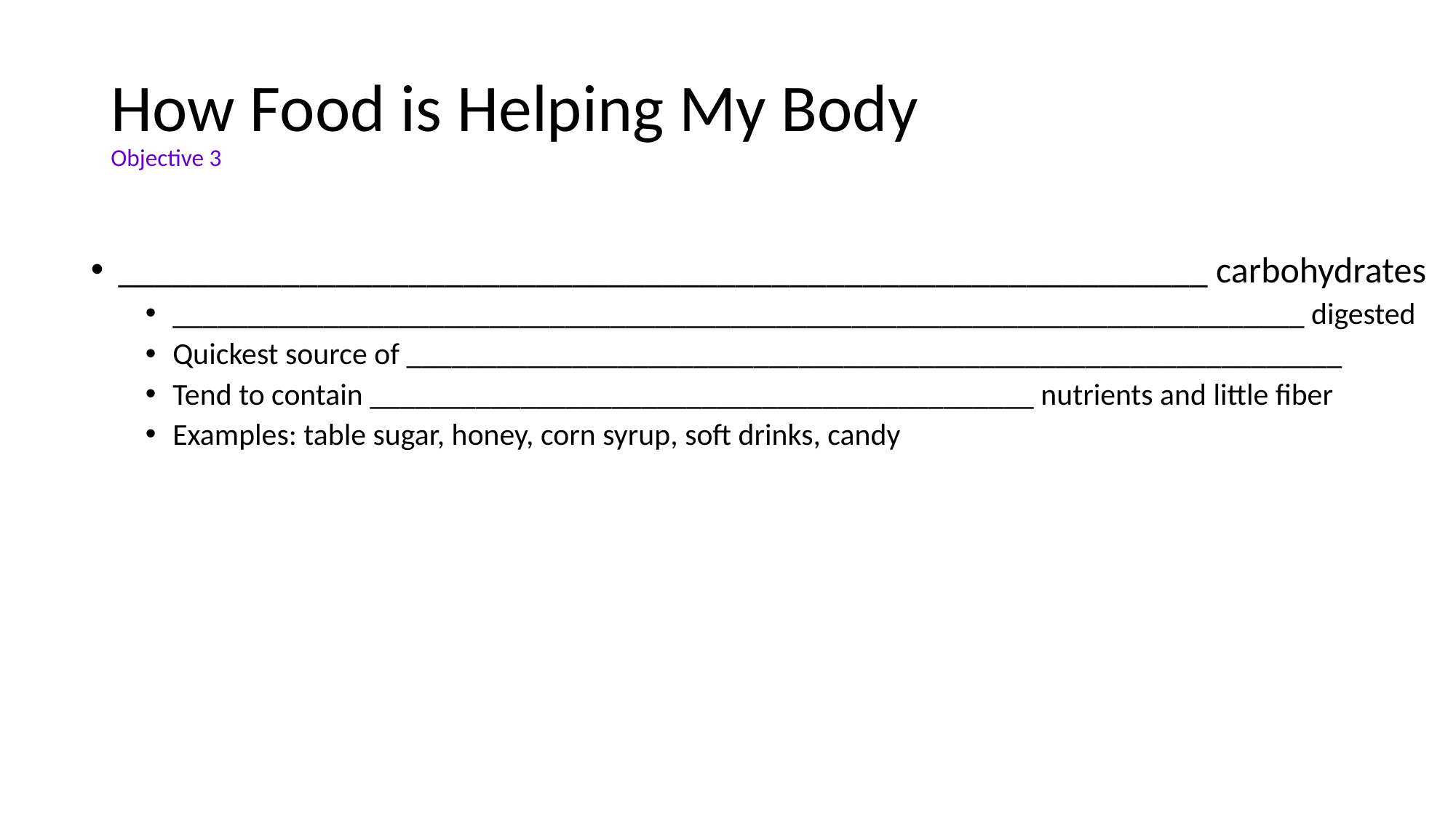

# How Food is Helping My Body Objective 3
____________________________________________________________ carbohydrates
___________________________________________________________________________ digested
Quickest source of ______________________________________________________________
Tend to contain ____________________________________________ nutrients and little fiber
Examples: table sugar, honey, corn syrup, soft drinks, candy